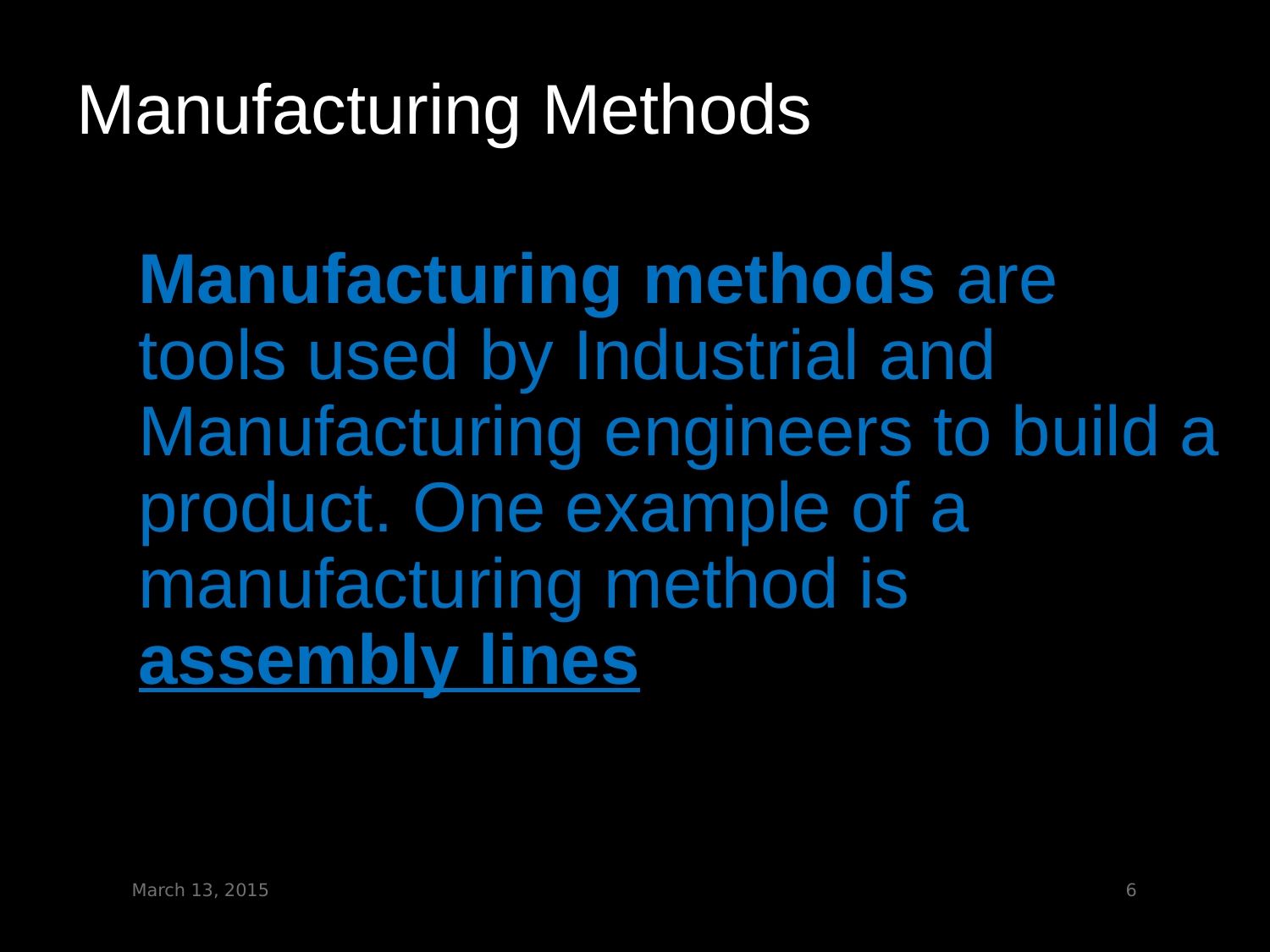

# Manufacturing Methods
Manufacturing methods are tools used by Industrial and Manufacturing engineers to build a product. One example of a manufacturing method is assembly lines

March 13, 2015
6